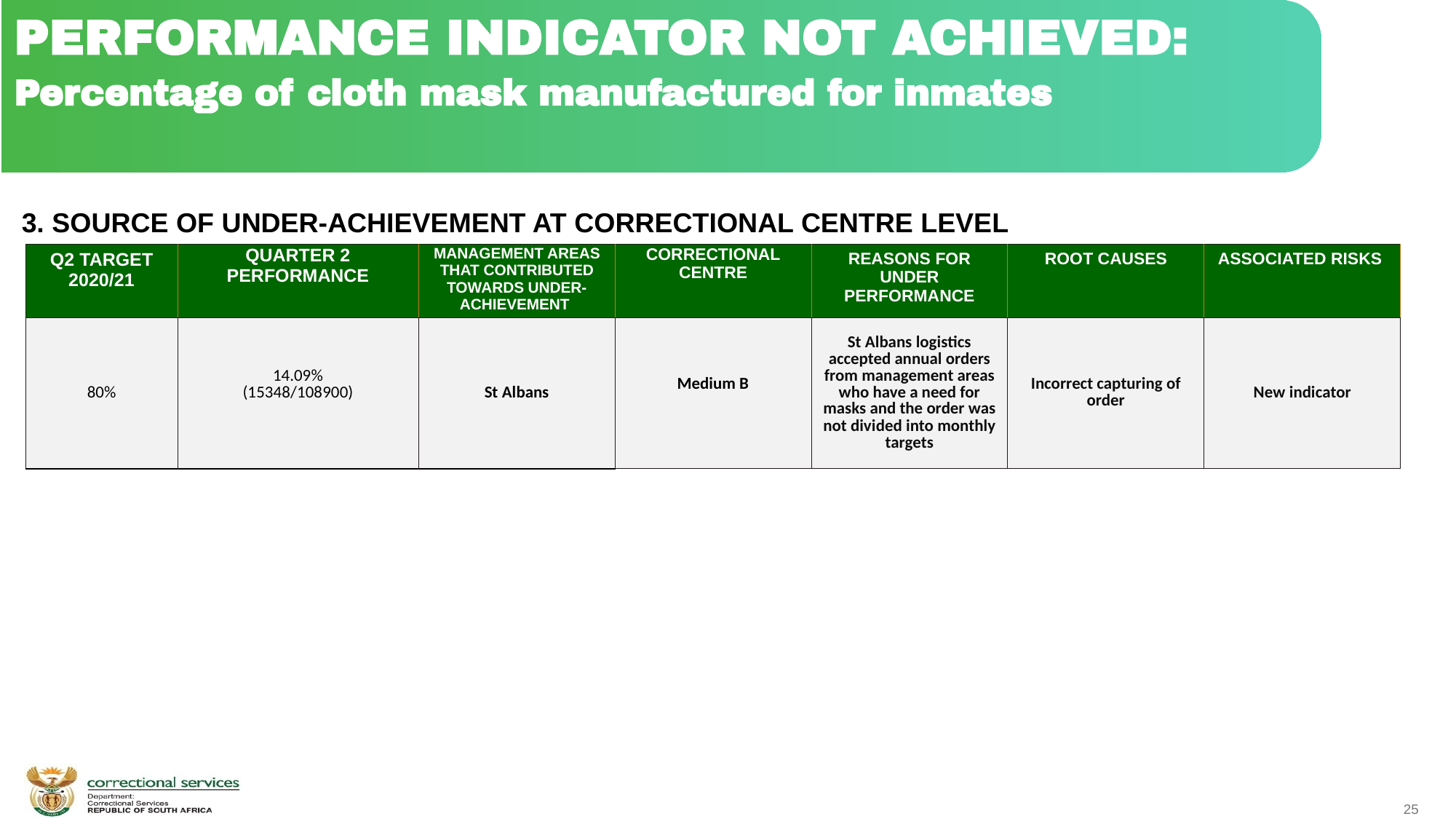

PERFORMANCE INDICATOR NOT ACHIEVED:
Percentage of cloth mask manufactured for inmates

     3. SOURCE OF UNDER-ACHIEVEMENT AT CORRECTIONAL CENTRE LEVEL
| Q2 TARGET 2020/21 | QUARTER 2 PERFORMANCE | MANAGEMENT AREAS THAT CONTRIBUTED TOWARDS UNDER-ACHIEVEMENT | CORRECTIONAL CENTRE | REASONS FOR UNDER PERFORMANCE | ROOT CAUSES | ASSOCIATED RISKS |
| --- | --- | --- | --- | --- | --- | --- |
| 80% | 14.09% (15348/108900) | St Albans | Medium B | St Albans logistics accepted annual orders from management areas who have a need for masks and the order was not divided into monthly targets | Incorrect capturing of order | New indicator |